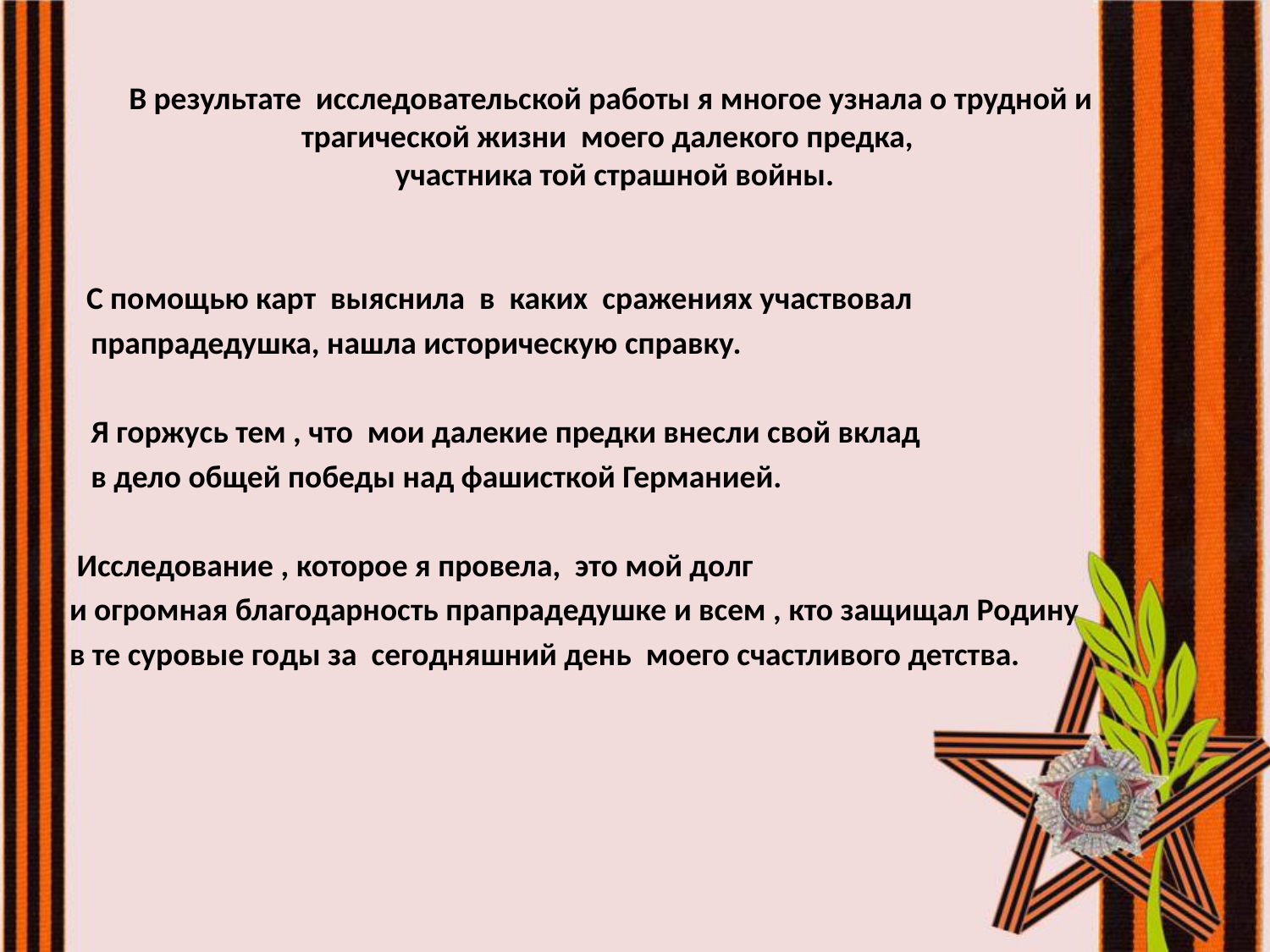

# В результате  исследовательской работы я многое узнала о трудной и трагической жизни  моего далекого предка, участника той страшной войны.
   С помощью карт  выяснила  в  каких  сражениях участвовал
    прапрадедушка, нашла историческую справку.

    Я горжусь тем , что  мои далекие предки внесли свой вклад
    в дело общей победы над фашисткой Германией.

  Исследование , которое я провела,  это мой долг
 и огромная благодарность прапрадедушке и всем , кто защищал Родину
 в те суровые годы за  сегодняшний день  моего счастливого детства.